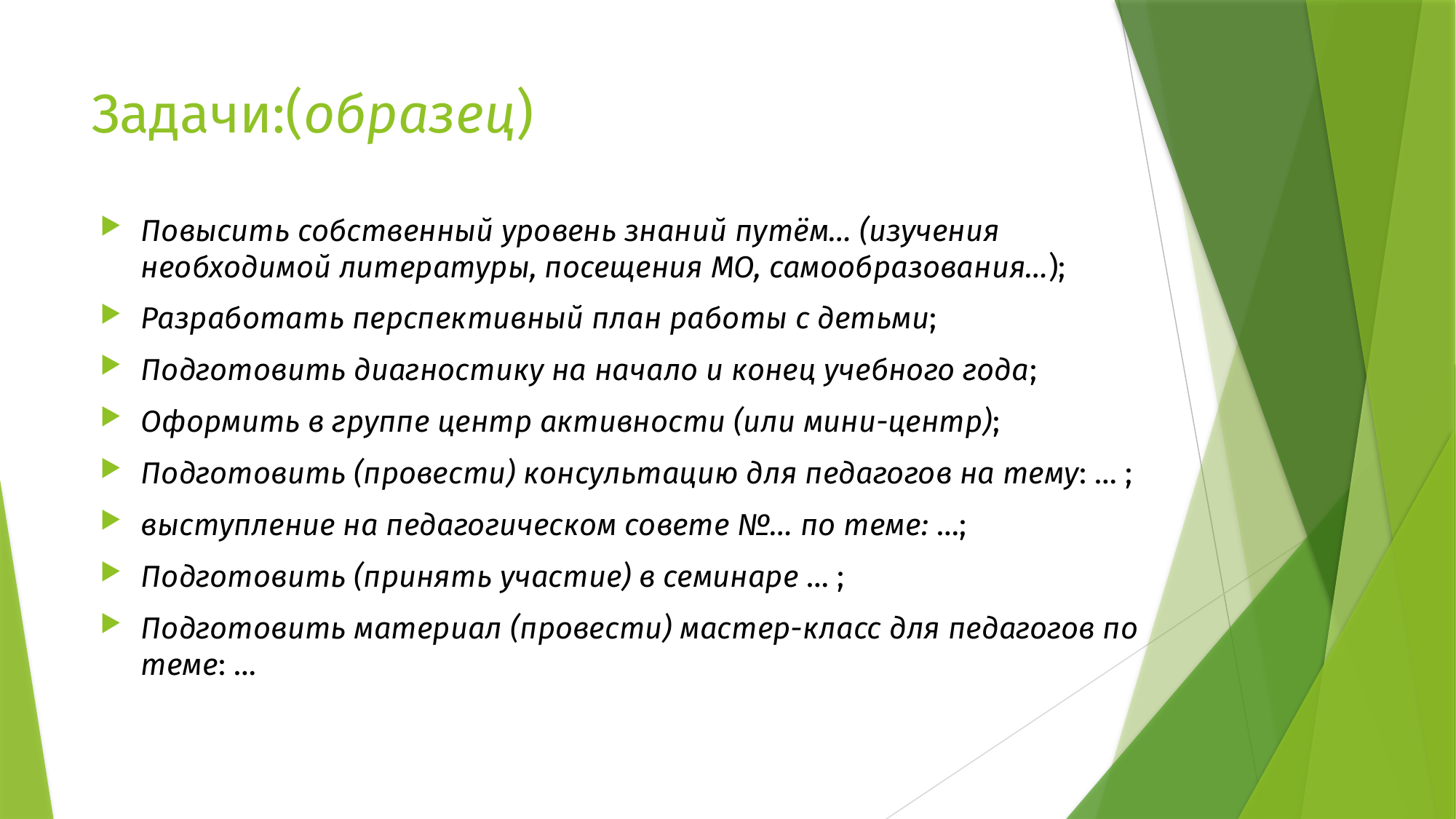

# Задачи:(образец)
Повысить собственный уровень знаний путём… (изучения необходимой литературы, посещения МО, самообразования…);
Разработать перспективный план работы с детьми;
Подготовить диагностику на начало и конец учебного года;
Оформить в группе центр активности (или мини-центр);
Подготовить (провести) консультацию для педагогов на тему: … ;
выступление на педагогическом совете №… по теме: …;
Подготовить (принять участие) в семинаре … ;
Подготовить материал (провести) мастер-класс для педагогов по теме: …